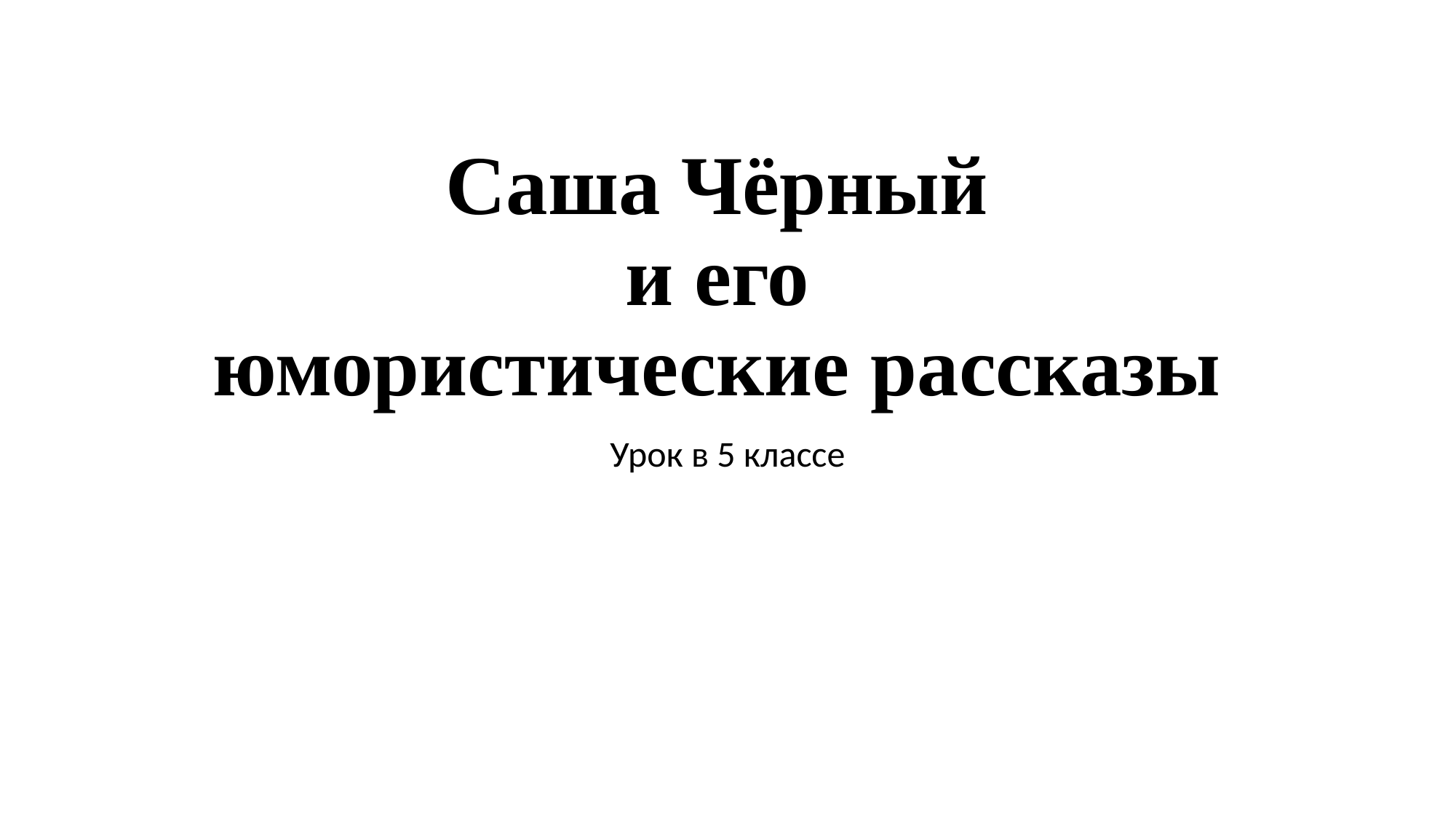

# Саша Чёрный и его юмористические рассказы
Урок в 5 классе